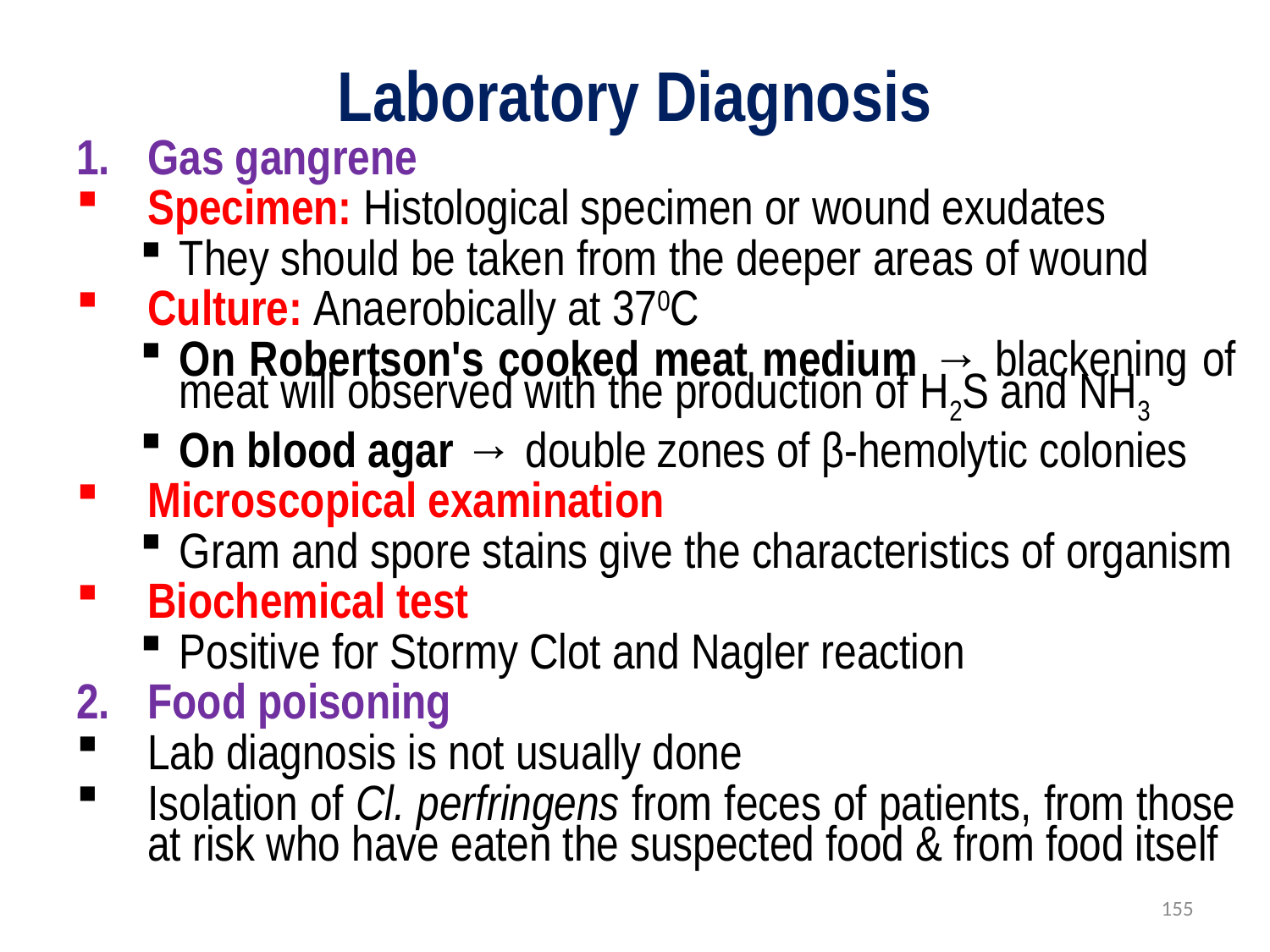

# Laboratory Diagnosis
Gas gangrene
Specimen: Histological specimen or wound exudates
They should be taken from the deeper areas of wound
Culture: Anaerobically at 370C
On Robertson's cooked meat medium → blackening of meat will observed with the production of H2S and NH3
On blood agar → double zones of β-hemolytic colonies
Microscopical examination
Gram and spore stains give the characteristics of organism
Biochemical test
Positive for Stormy Clot and Nagler reaction
Food poisoning
Lab diagnosis is not usually done
Isolation of Cl. perfringens from feces of patients, from those at risk who have eaten the suspected food & from food itself

155